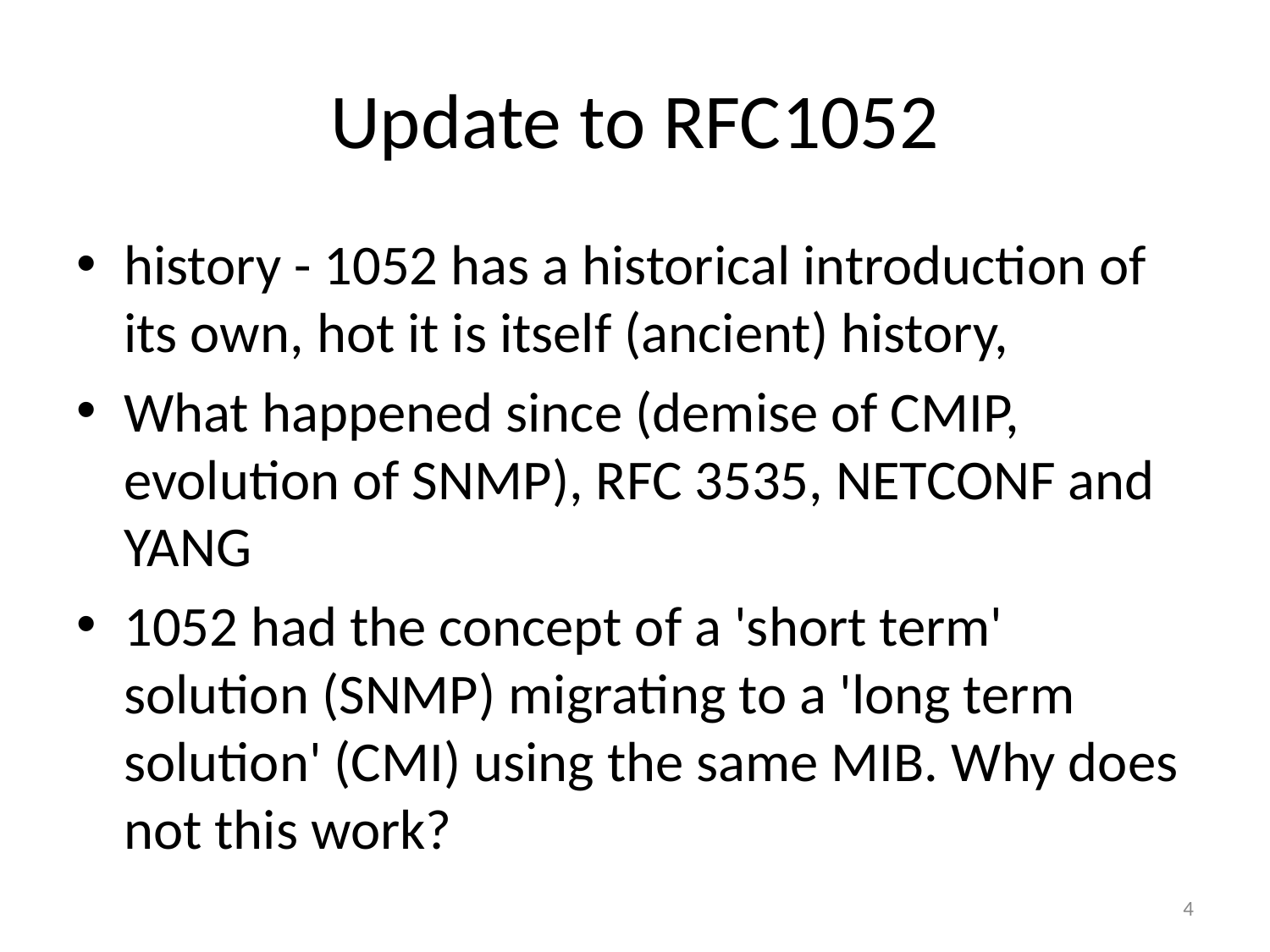

# Update to RFC1052
history - 1052 has a historical introduction of its own, hot it is itself (ancient) history,
What happened since (demise of CMIP, evolution of SNMP), RFC 3535, NETCONF and YANG
1052 had the concept of a 'short term' solution (SNMP) migrating to a 'long term solution' (CMI) using the same MIB. Why does not this work?
4